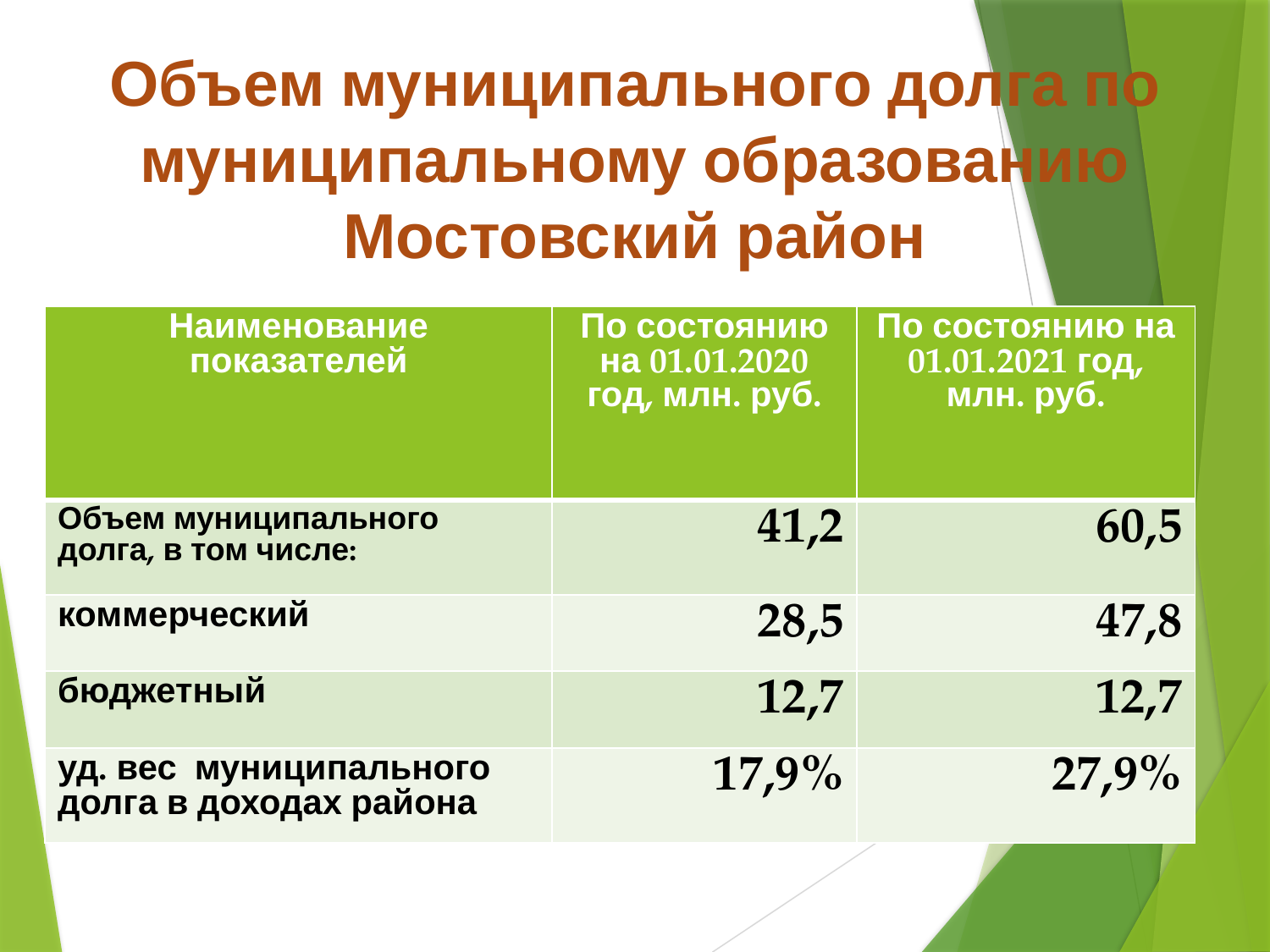

# Объем муниципального долга по муниципальному образованию Мостовский район
| Наименование показателей | По состоянию на 01.01.2020 год, млн. руб. | По состоянию на 01.01.2021 год, млн. руб. |
| --- | --- | --- |
| Объем муниципального долга, в том числе: | 41,2 | 60,5 |
| коммерческий | 28,5 | 47,8 |
| бюджетный | 12,7 | 12,7 |
| уд. вес муниципального долга в доходах района | 17,9% | 27,9% |